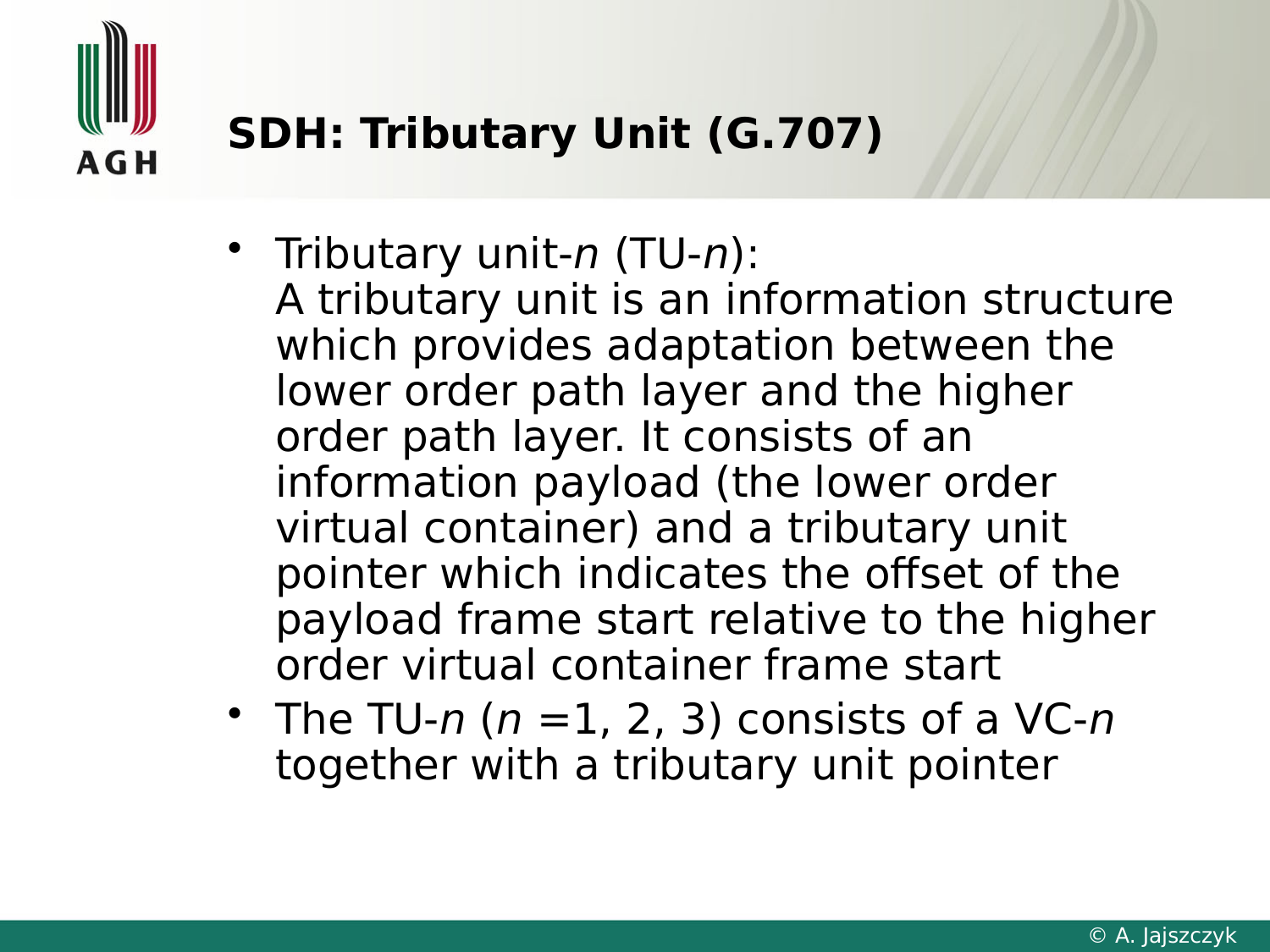

# SDH: Tributary Unit (G.707)
Tributary unit-n (TU-n):
A tributary unit is an information structure which provides adaptation between the lower order path layer and the higher order path layer. It consists of an information payload (the lower order virtual container) and a tributary unit pointer which indicates the offset of the payload frame start relative to the higher order virtual container frame start
The TU-n (n =1, 2, 3) consists of a VC-n together with a tributary unit pointer